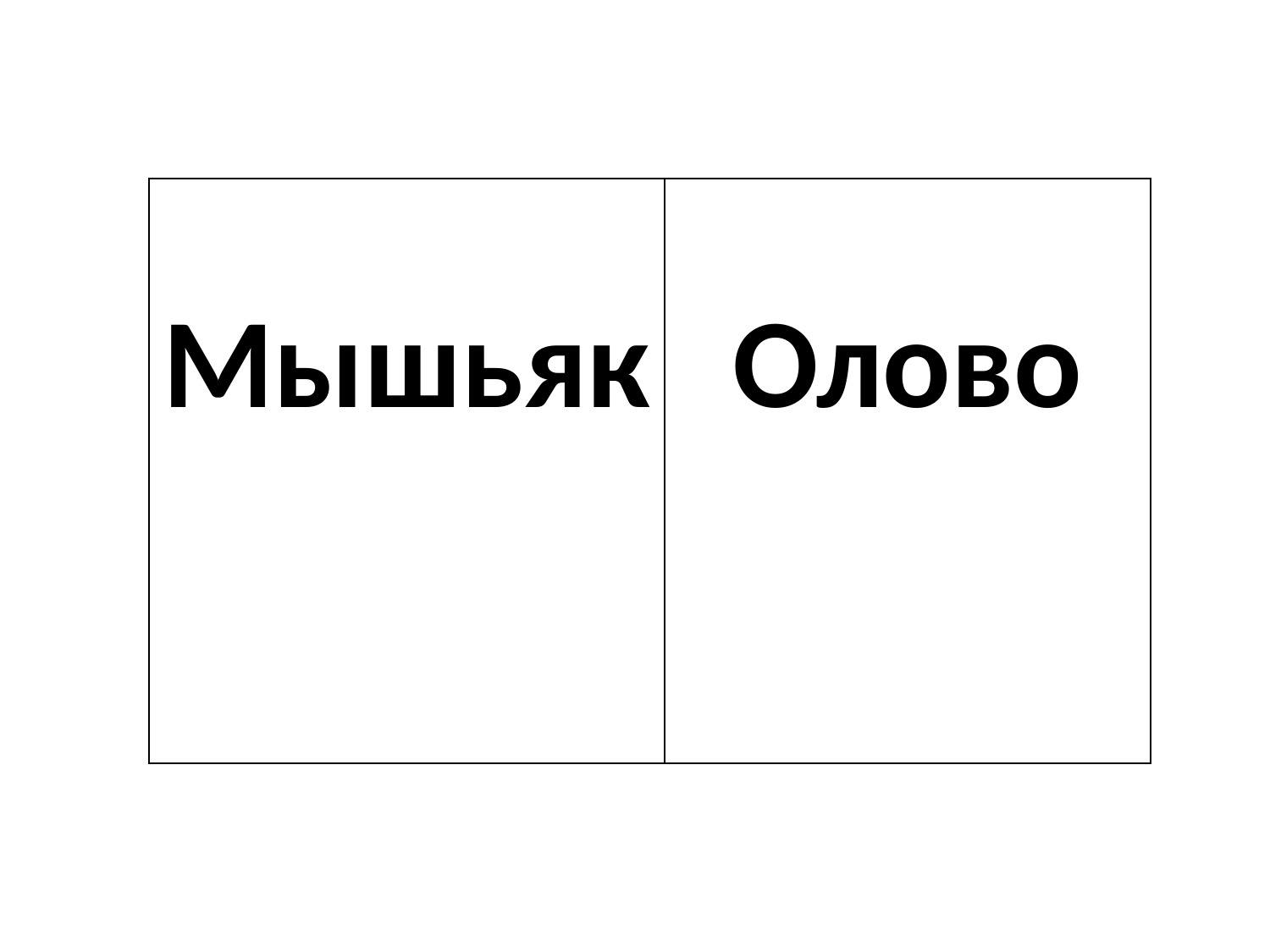

| Мышьяк | Олово |
| --- | --- |